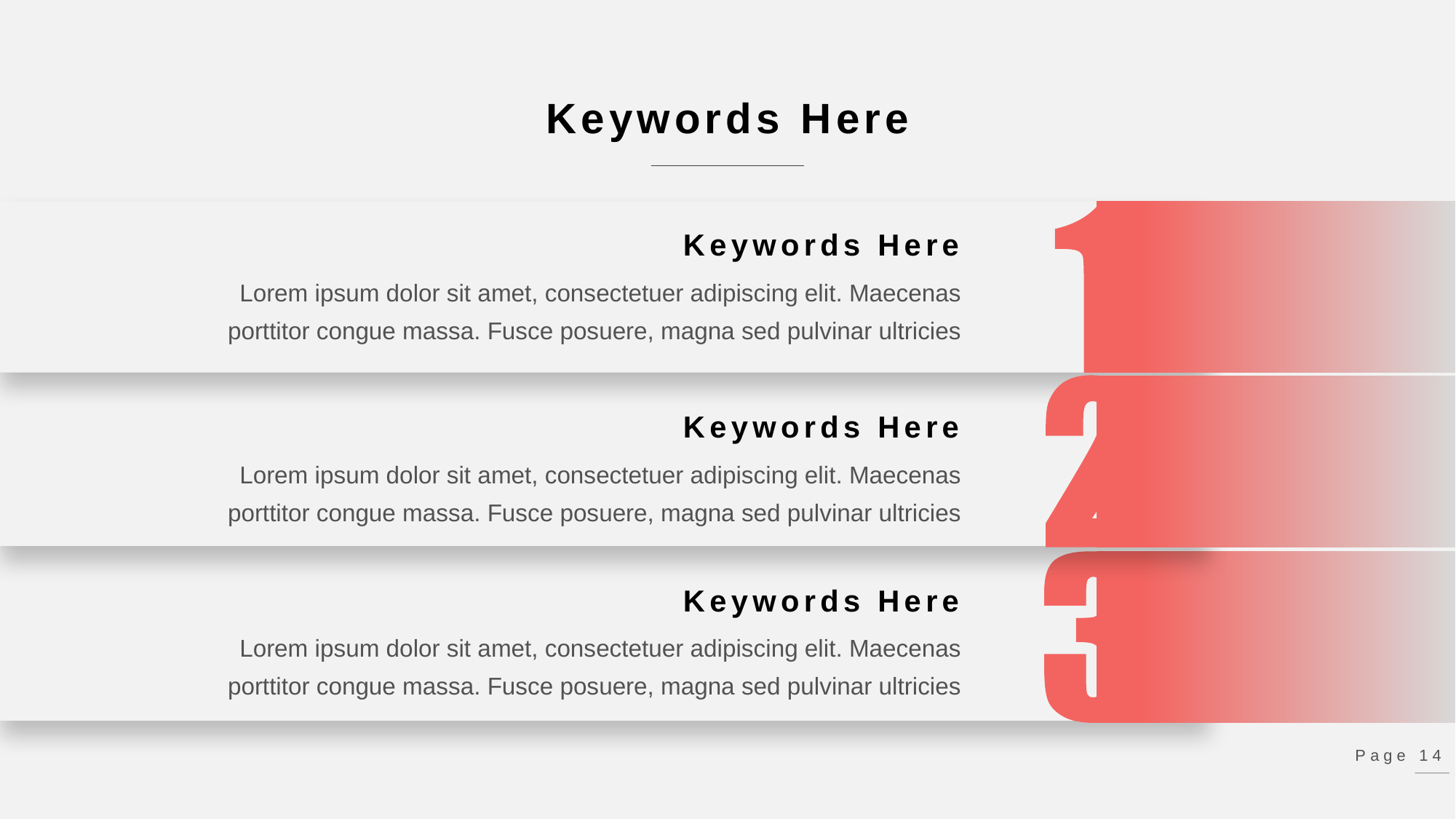

Keywords Here

Keywords Here
Lorem ipsum dolor sit amet, consectetuer adipiscing elit. Maecenas porttitor congue massa. Fusce posuere, magna sed pulvinar ultricies

Keywords Here
Lorem ipsum dolor sit amet, consectetuer adipiscing elit. Maecenas porttitor congue massa. Fusce posuere, magna sed pulvinar ultricies

Keywords Here
Lorem ipsum dolor sit amet, consectetuer adipiscing elit. Maecenas porttitor congue massa. Fusce posuere, magna sed pulvinar ultricies
Page 14